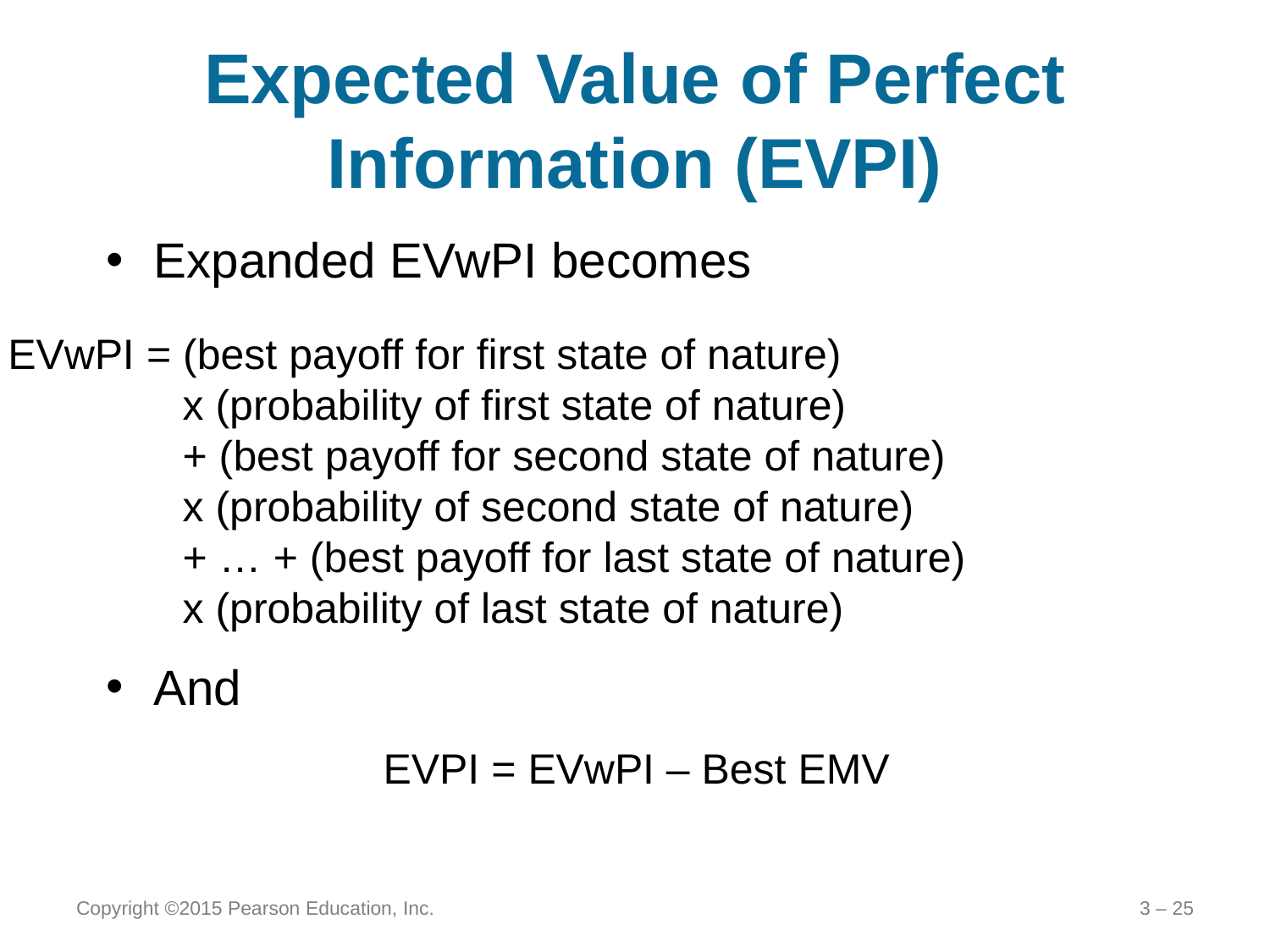

# Expected Value of Perfect Information (EVPI)
Expanded EVwPI becomes
EVwPI = (best payoff for first state of nature)
	x (probability of first state of nature)
	+ (best payoff for second state of nature)
	x (probability of second state of nature)
	+ … + (best payoff for last state of nature)
	x (probability of last state of nature)

And
EVPI = EVwPI – Best EMV
Copyright ©2015 Pearson Education, Inc.
3 – 25